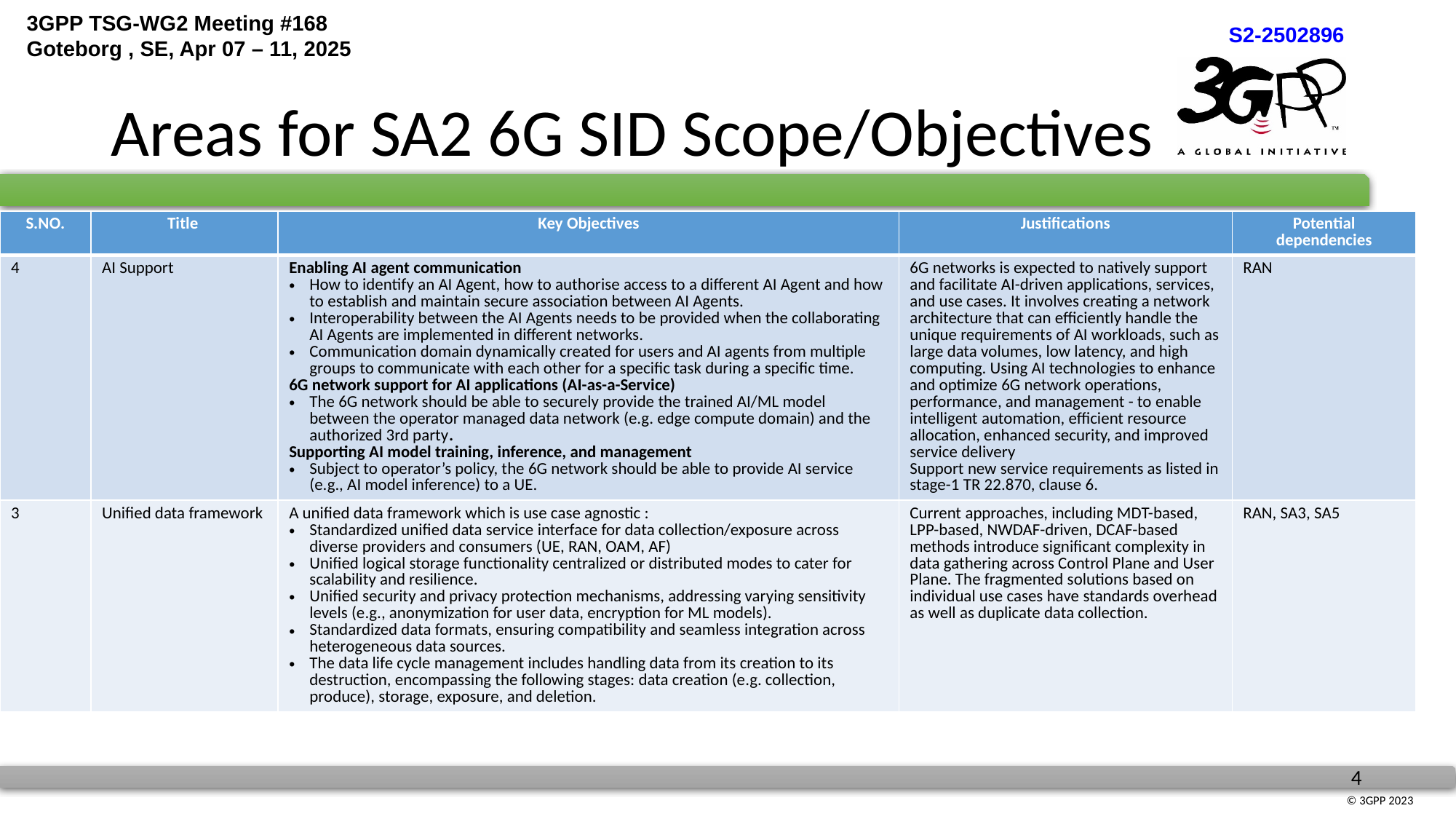

# Areas for SA2 6G SID Scope/Objectives
| S.NO. | Title | Key Objectives | Justifications | Potential dependencies |
| --- | --- | --- | --- | --- |
| 4 | AI Support | Enabling AI agent communication How to identify an AI Agent, how to authorise access to a different AI Agent and how to establish and maintain secure association between AI Agents. Interoperability between the AI Agents needs to be provided when the collaborating AI Agents are implemented in different networks. Communication domain dynamically created for users and AI agents from multiple groups to communicate with each other for a specific task during a specific time. 6G network support for AI applications (AI-as-a-Service) The 6G network should be able to securely provide the trained AI/ML model between the operator managed data network (e.g. edge compute domain) and the authorized 3rd party. Supporting AI model training, inference, and management Subject to operator’s policy, the 6G network should be able to provide AI service (e.g., AI model inference) to a UE. | 6G networks is expected to natively support and facilitate AI-driven applications, services, and use cases. It involves creating a network architecture that can efficiently handle the unique requirements of AI workloads, such as large data volumes, low latency, and high computing. Using AI technologies to enhance and optimize 6G network operations, performance, and management - to enable intelligent automation, efficient resource allocation, enhanced security, and improved service delivery Support new service requirements as listed in stage-1 TR 22.870, clause 6. | RAN |
| 3 | Unified data framework | A unified data framework which is use case agnostic : Standardized unified data service interface for data collection/exposure across diverse providers and consumers (UE, RAN, OAM, AF) Unified logical storage functionality centralized or distributed modes to cater for scalability and resilience. Unified security and privacy protection mechanisms, addressing varying sensitivity levels (e.g., anonymization for user data, encryption for ML models). Standardized data formats, ensuring compatibility and seamless integration across heterogeneous data sources. The data life cycle management includes handling data from its creation to its destruction, encompassing the following stages: data creation (e.g. collection, produce), storage, exposure, and deletion. | Current approaches, including MDT-based, LPP-based, NWDAF-driven, DCAF-based methods introduce significant complexity in data gathering across Control Plane and User Plane. The fragmented solutions based on individual use cases have standards overhead as well as duplicate data collection. | RAN, SA3, SA5 |